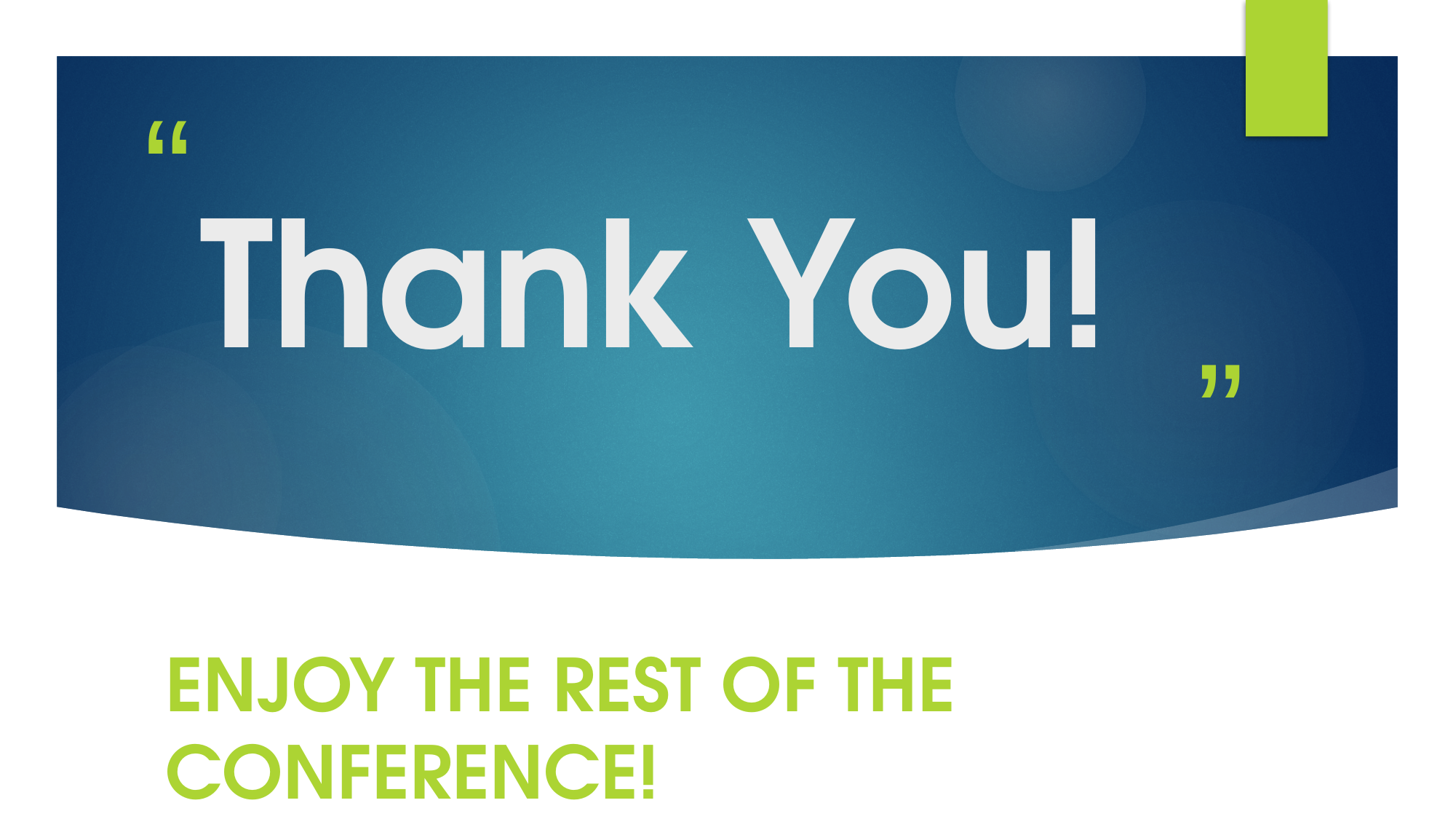

# Thank You!
Enjoy the rest of the conference!